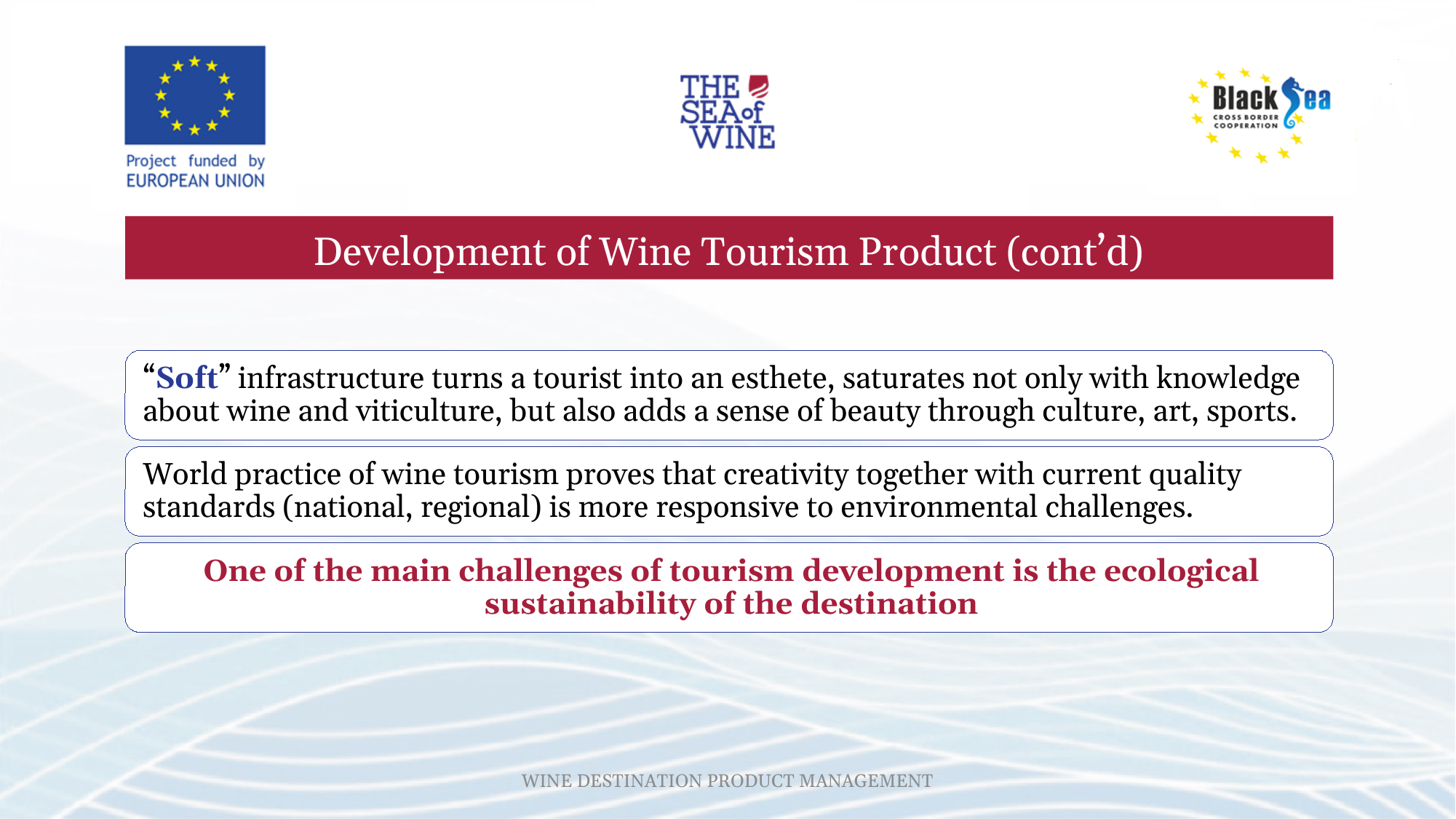

# Development of Wine Tourism Product (cont’d)
“Soft” infrastructure turns a tourist into an esthete, saturates not only with knowledge about wine and viticulture, but also adds a sense of beauty through culture, art, sports.
World practice of wine tourism proves that creativity together with current quality standards (national, regional) is more responsive to environmental challenges.
One of the main challenges of tourism development is the ecological sustainability of the destination
WINE DESTINATION PRODUCT MANAGEMENT